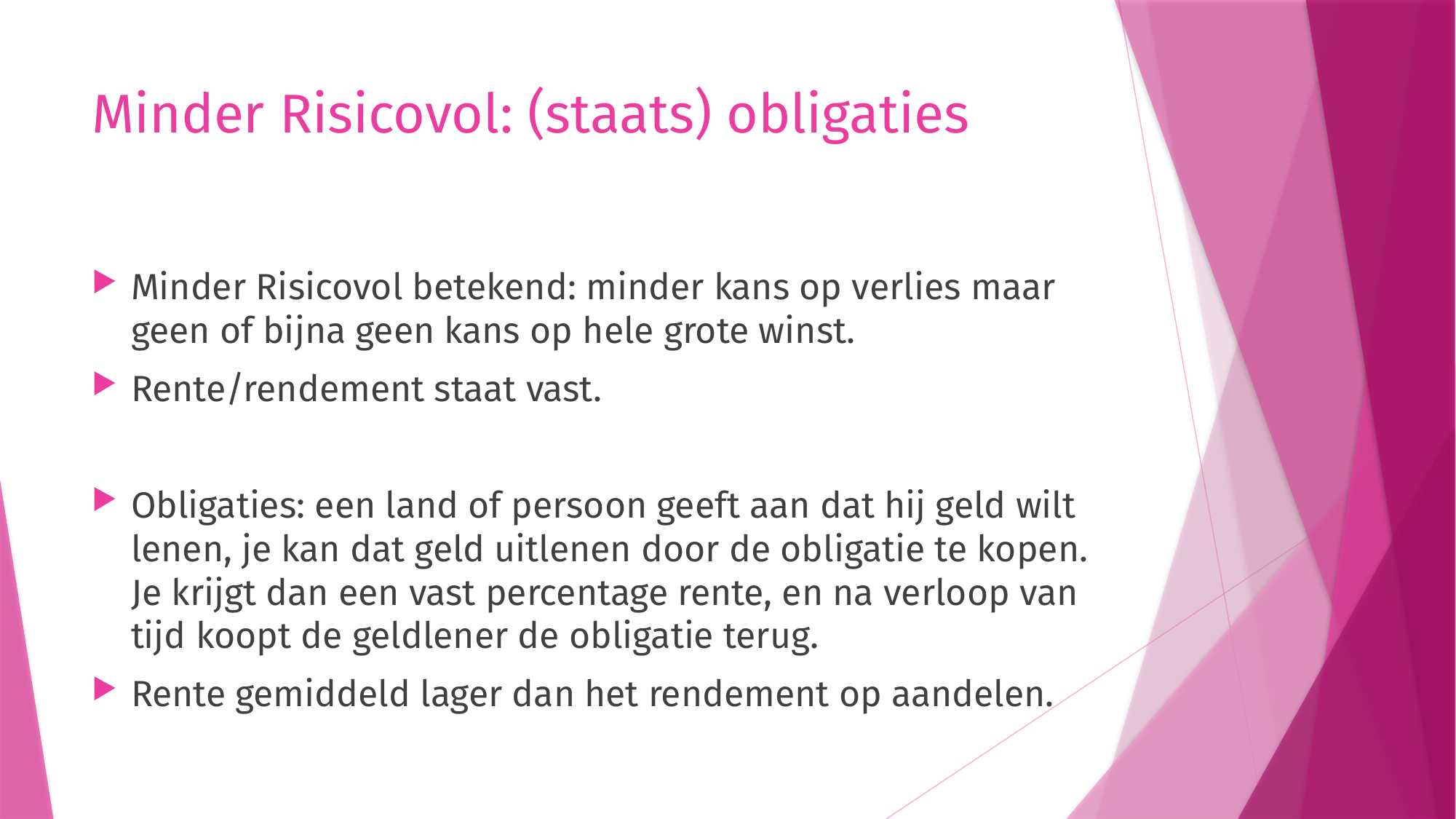

# Minder Risicovol: (staats) obligaties
Minder Risicovol betekend: minder kans op verlies maar geen of bijna geen kans op hele grote winst.
Rente/rendement staat vast.

Obligaties: een land of persoon geeft aan dat hij geld wilt lenen, je kan dat geld uitlenen door de obligatie te kopen. Je krijgt dan een vast percentage rente, en na verloop van tijd koopt de geldlener de obligatie terug.
Rente gemiddeld lager dan het rendement op aandelen.